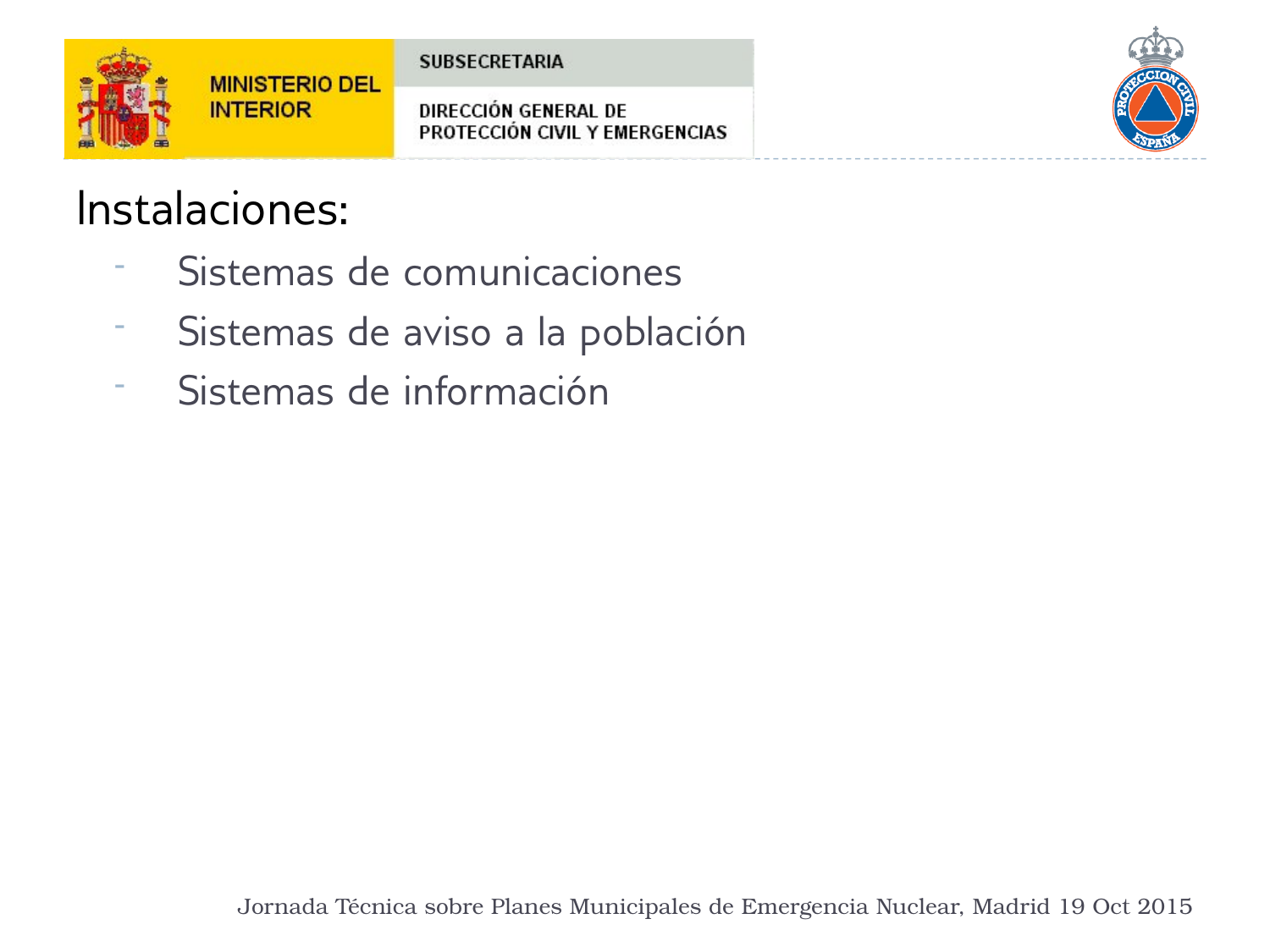

Instalaciones:
Sistemas de comunicaciones
Sistemas de aviso a la población
Sistemas de información